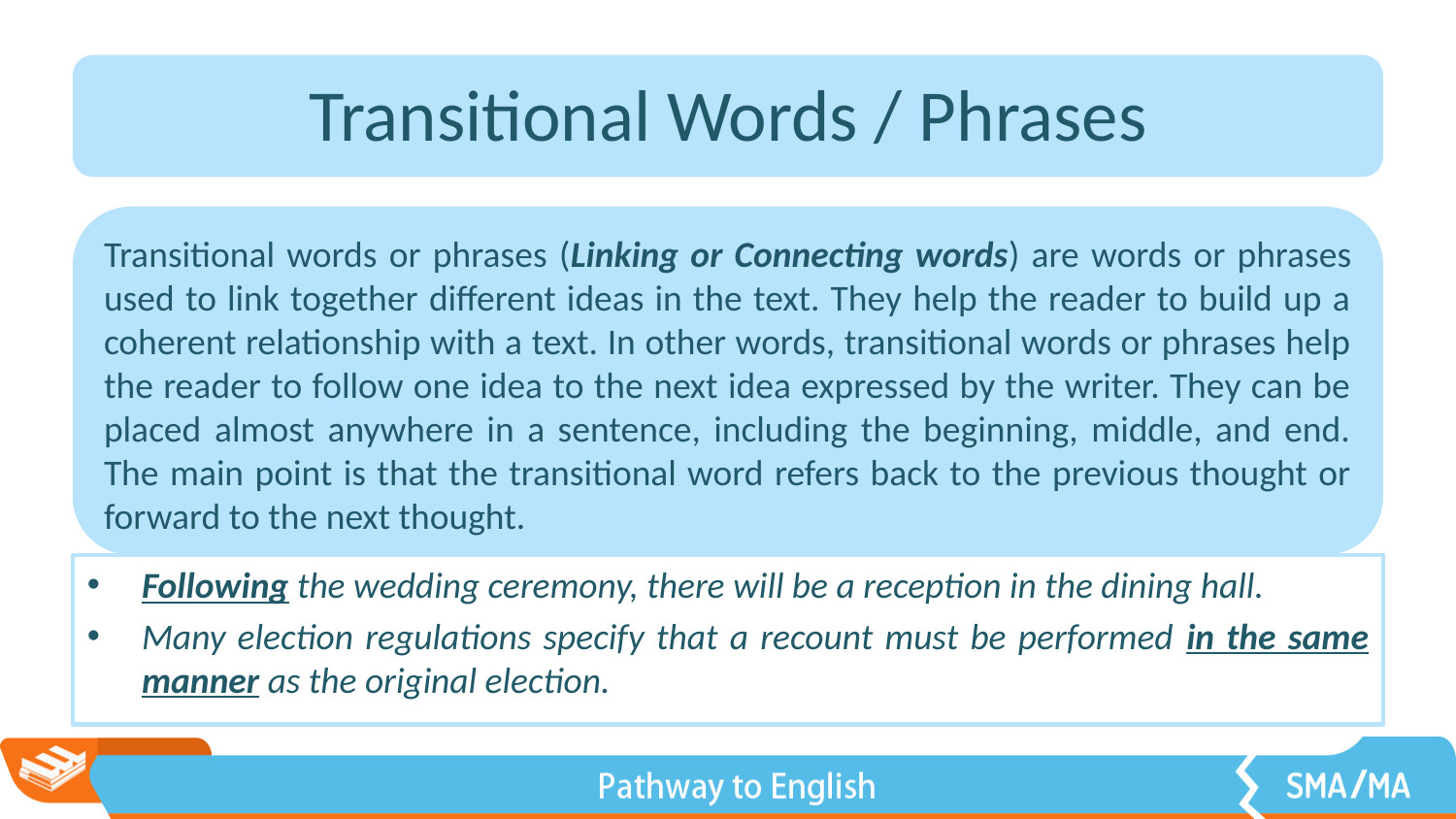

Transitional Words / Phrases
Transitional words or phrases (Linking or Connecting words) are words or phrases used to link together different ideas in the text. They help the reader to build up a coherent relationship with a text. In other words, transitional words or phrases help the reader to follow one idea to the next idea expressed by the writer. They can be placed almost anywhere in a sentence, including the beginning, middle, and end. The main point is that the transitional word refers back to the previous thought or forward to the next thought.
Following the wedding ceremony, there will be a reception in the dining hall.
Many election regulations specify that a recount must be performed in the same manner as the original election.